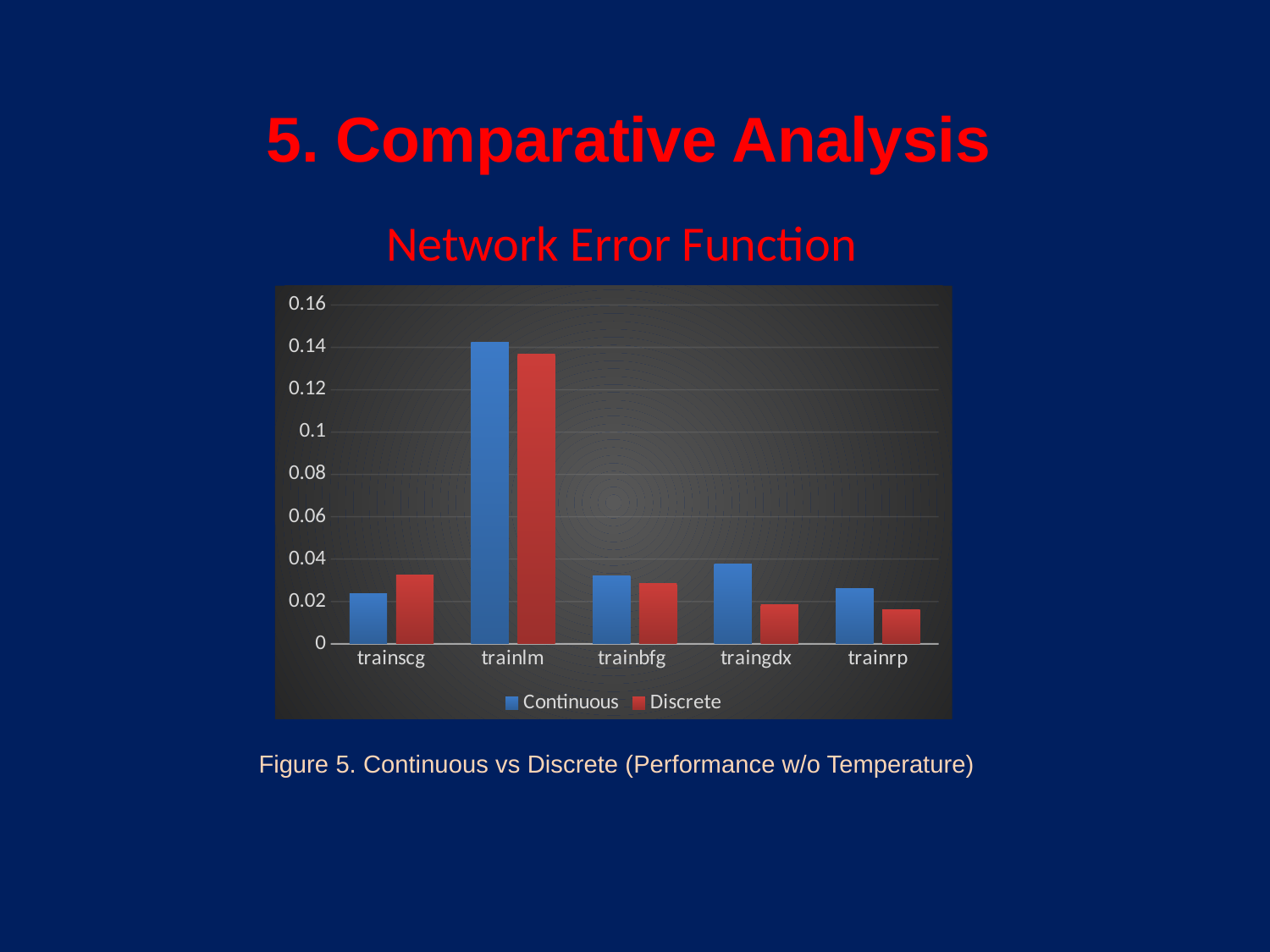

5. Comparative Analysis
Network Error Function

### Chart

| Category | Continuous | Discrete |
|---|---|---|
| trainscg | 0.02378 | 0.03242 |
| trainlm | 0.1424 | 0.1368 |
| trainbfg  | 0.0321 | 0.02844 |
| traingdx | 0.03752 | 0.018618 |
| trainrp | 0.0262 | 0.015964 |
          Figure 5. Continuous vs Discrete (Performance w/o Temperature)